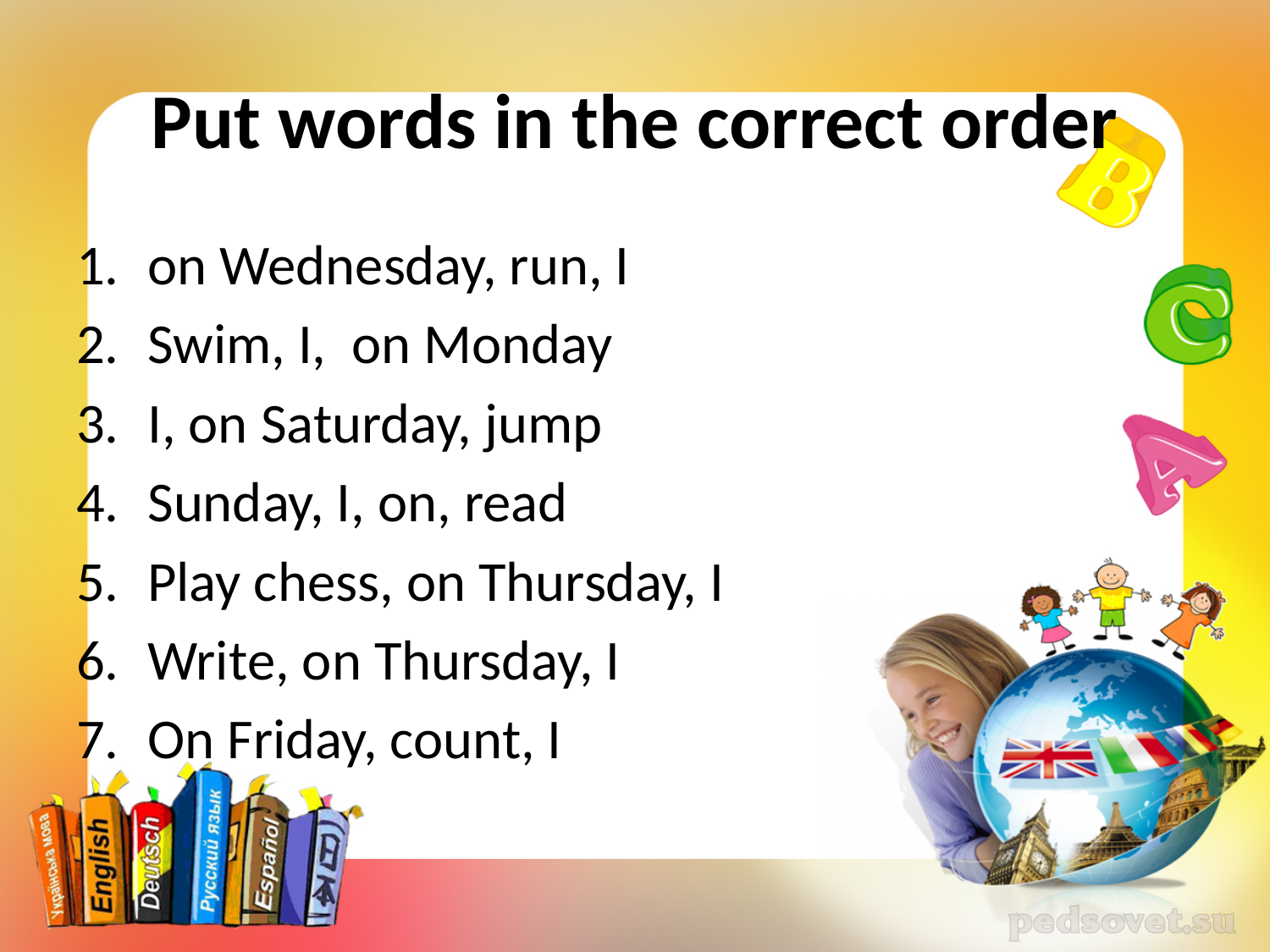

# Put words in the correct order
on Wednesday, run, I
Swim, I,  on Monday
I, on Saturday, jump
Sunday, I, on, read
Play chess, on Thursday, I
Write, on Thursday, I
On Friday, count, I